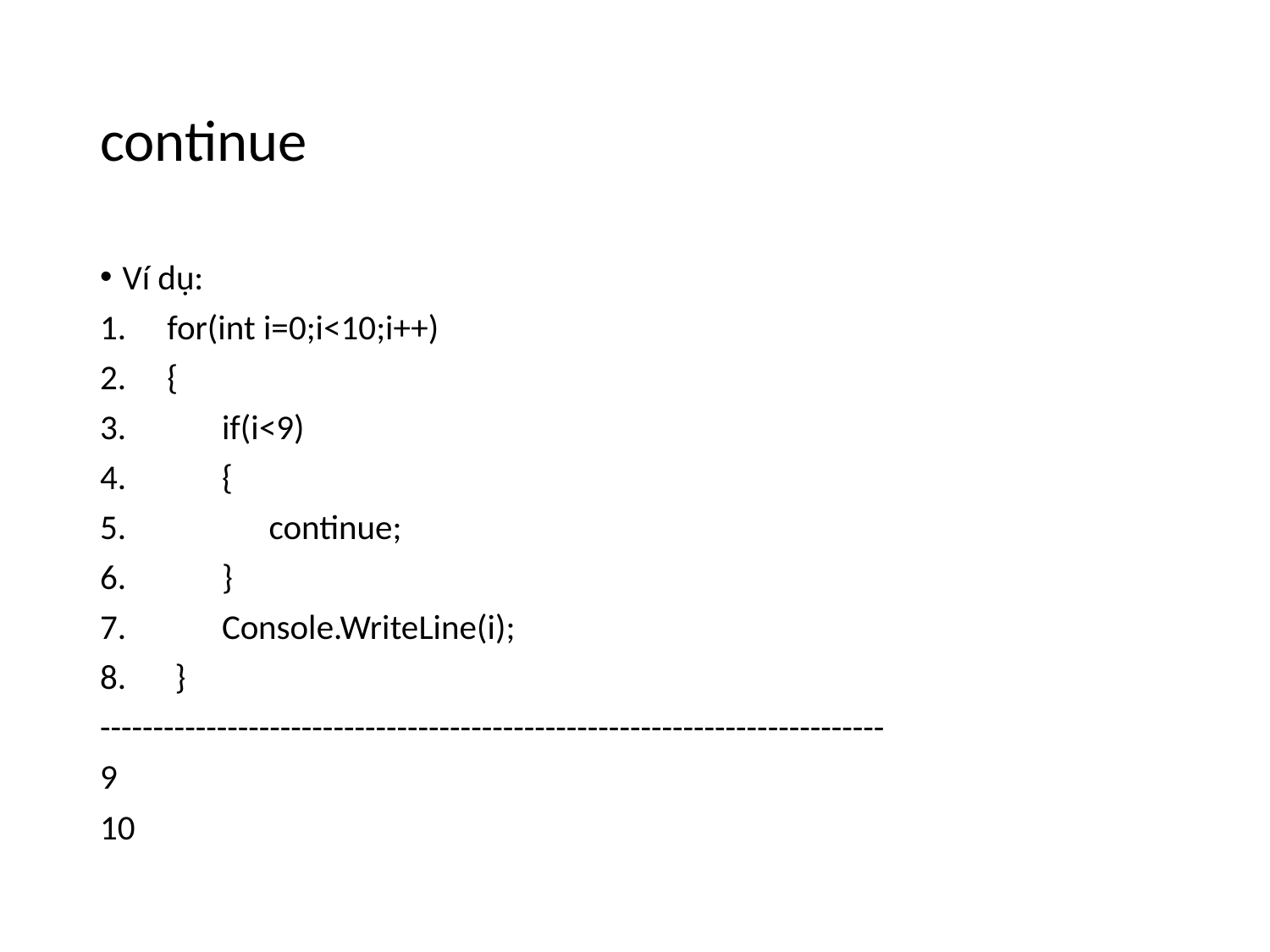

# continue
Ví dụ:
for(int i=0;i<10;i++)
{
       if(i<9)
       {
             continue;
       }
       Console.WriteLine(i);
 }
--------------------------------------------------------------------------
9
10